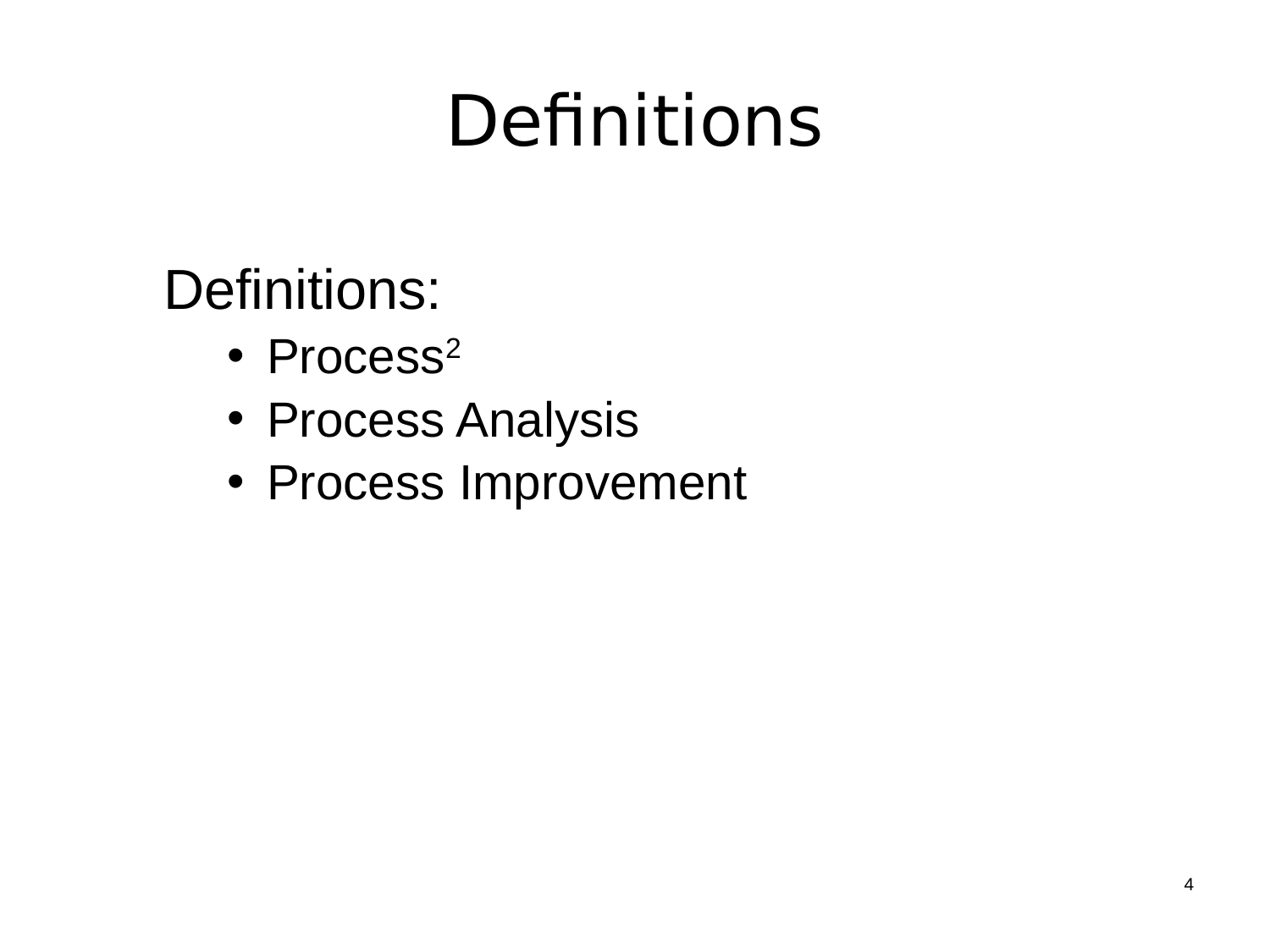

# Definitions
Definitions:
Process2
Process Analysis
Process Improvement

4